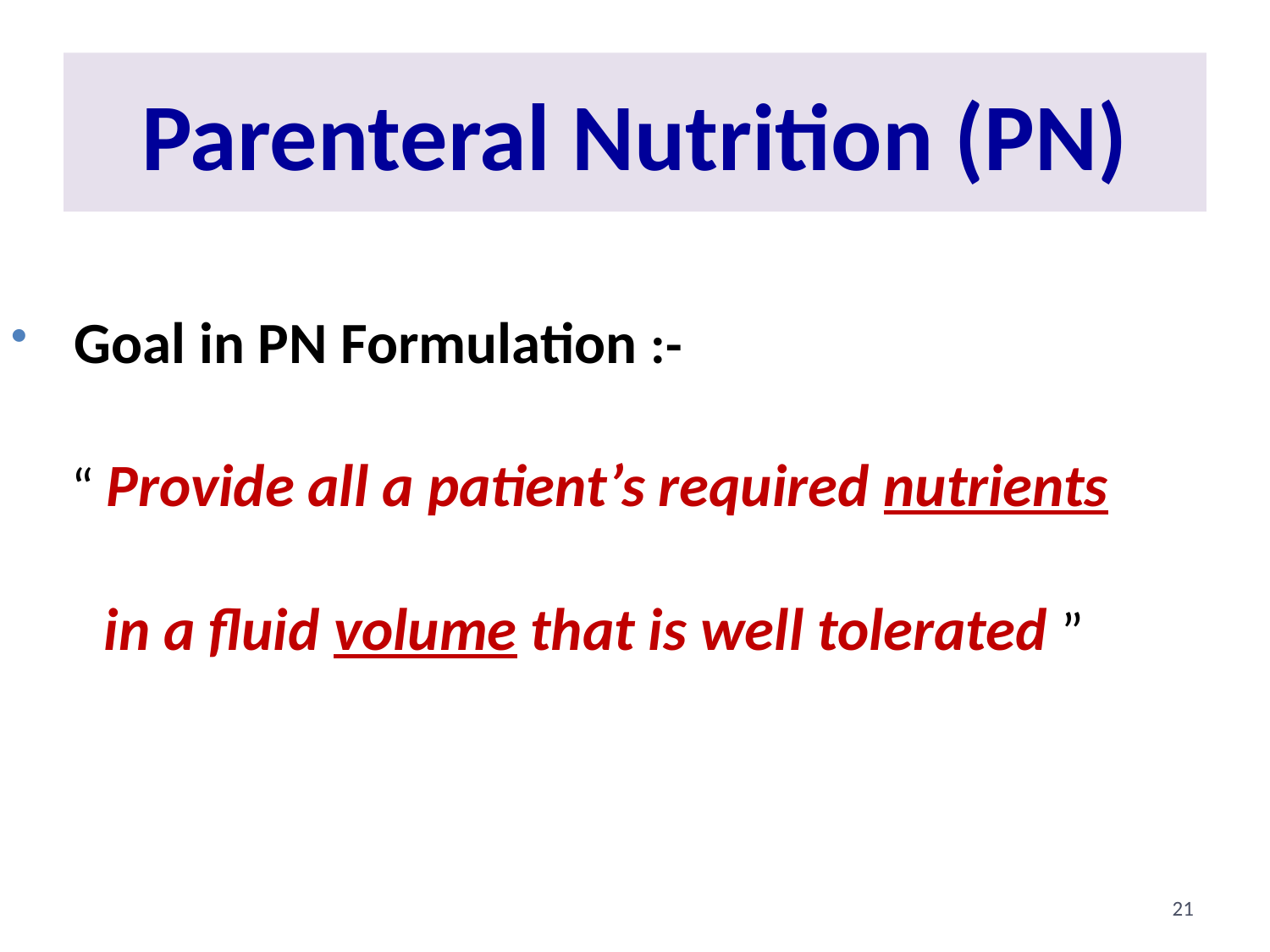

# Parenteral Nutrition (PN)
  Goal in PN Formulation :-
	  “ Provide all a patient’s required nutrients
    in a fluid volume that is well tolerated ”

21